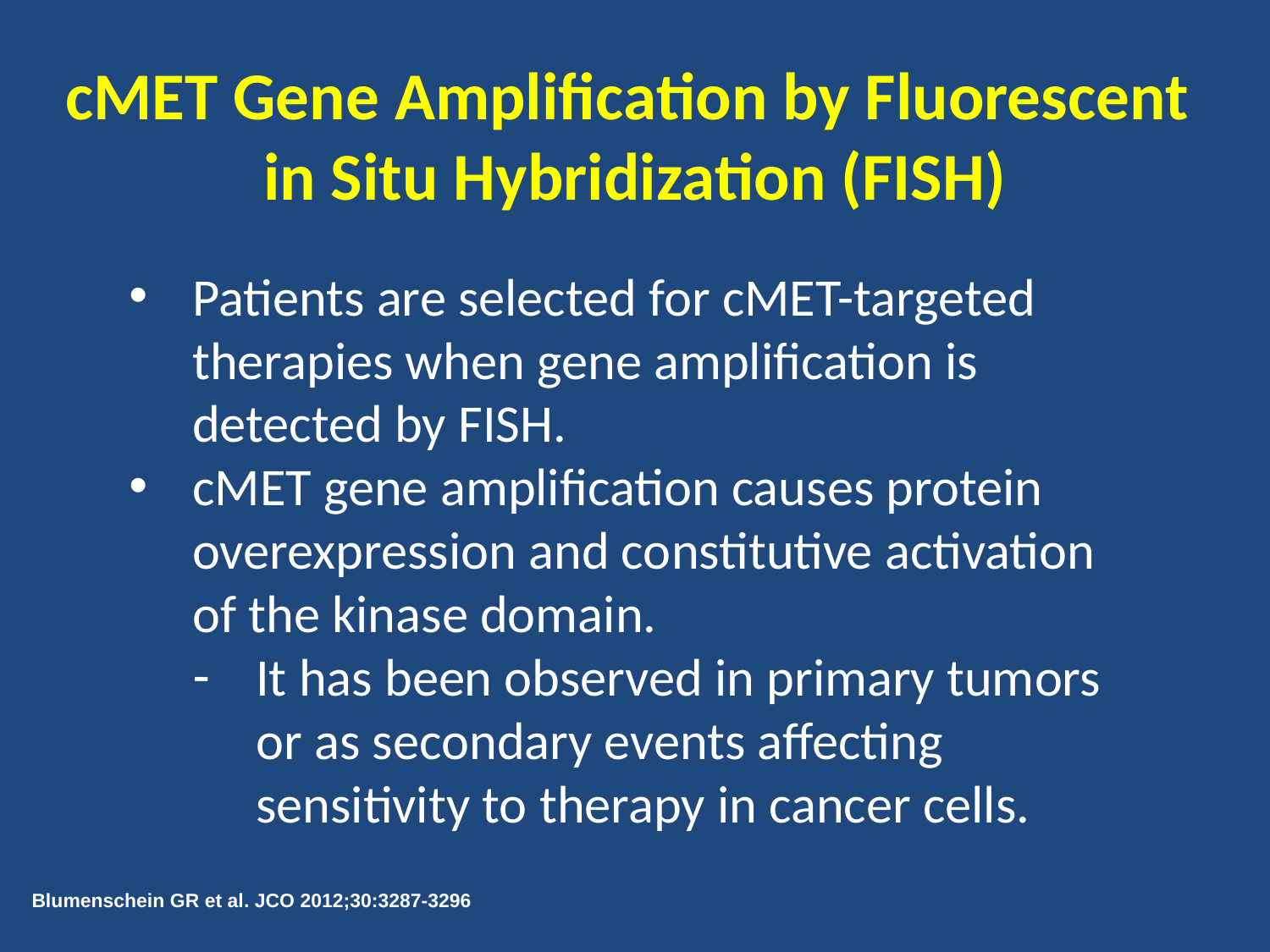

cMET Gene Amplification by Fluorescent
in Situ Hybridization (FISH)
Patients are selected for cMET-targeted therapies when gene amplification is detected by FISH.
cMET gene amplification causes protein overexpression and constitutive activation of the kinase domain.
It has been observed in primary tumors or as secondary events affecting sensitivity to therapy in cancer cells.
Blumenschein GR et al. JCO 2012;30:3287-3296